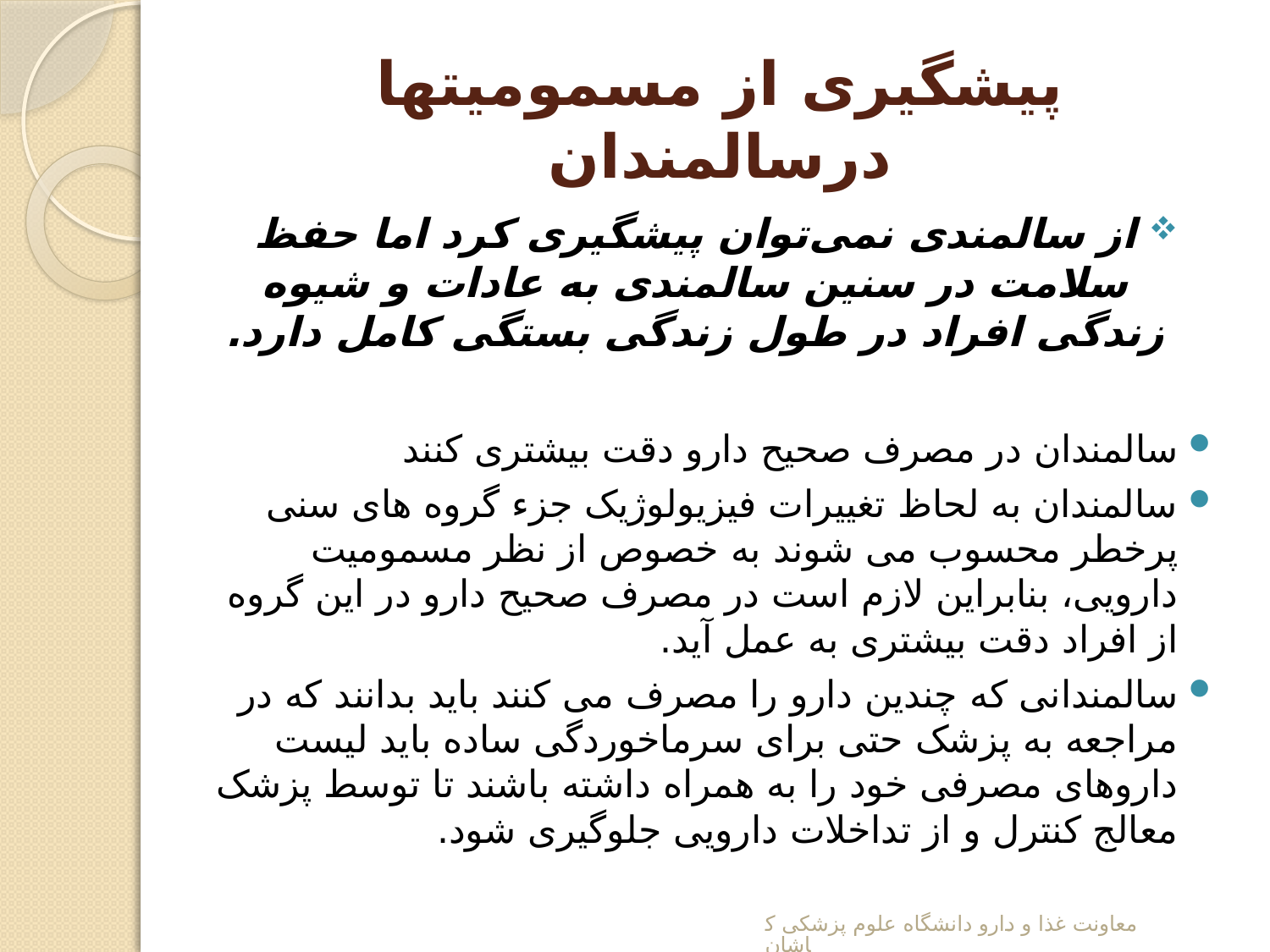

# پیشگیری از مسمومیتها درسالمندان
از سالمندی نمی‌توان پیشگیری کرد اما حفظ سلامت در سنین سالمندی به عادات و شیوه زندگی افراد در طول زندگی بستگی کامل دارد.

سالمندان در مصرف صحیح دارو دقت بیشتری کنند
سالمندان به لحاظ تغییرات فیزیولوژیک جزء گروه های سنی پرخطر محسوب می شوند به خصوص از نظر مسمومیت دارویی، بنابراین لازم است در مصرف صحیح دارو در این گروه از افراد دقت بیشتری به عمل آید.
سالمندانی که چندین دارو را مصرف می کنند باید بدانند که در مراجعه به پزشک حتی برای سرماخوردگی ساده باید لیست داروهای مصرفی خود را به همراه داشته باشند تا توسط پزشک معالج کنترل و از تداخلات دارویی جلوگیری شود.

معاونت غذا و دارو دانشگاه علوم پزشکی کاشان